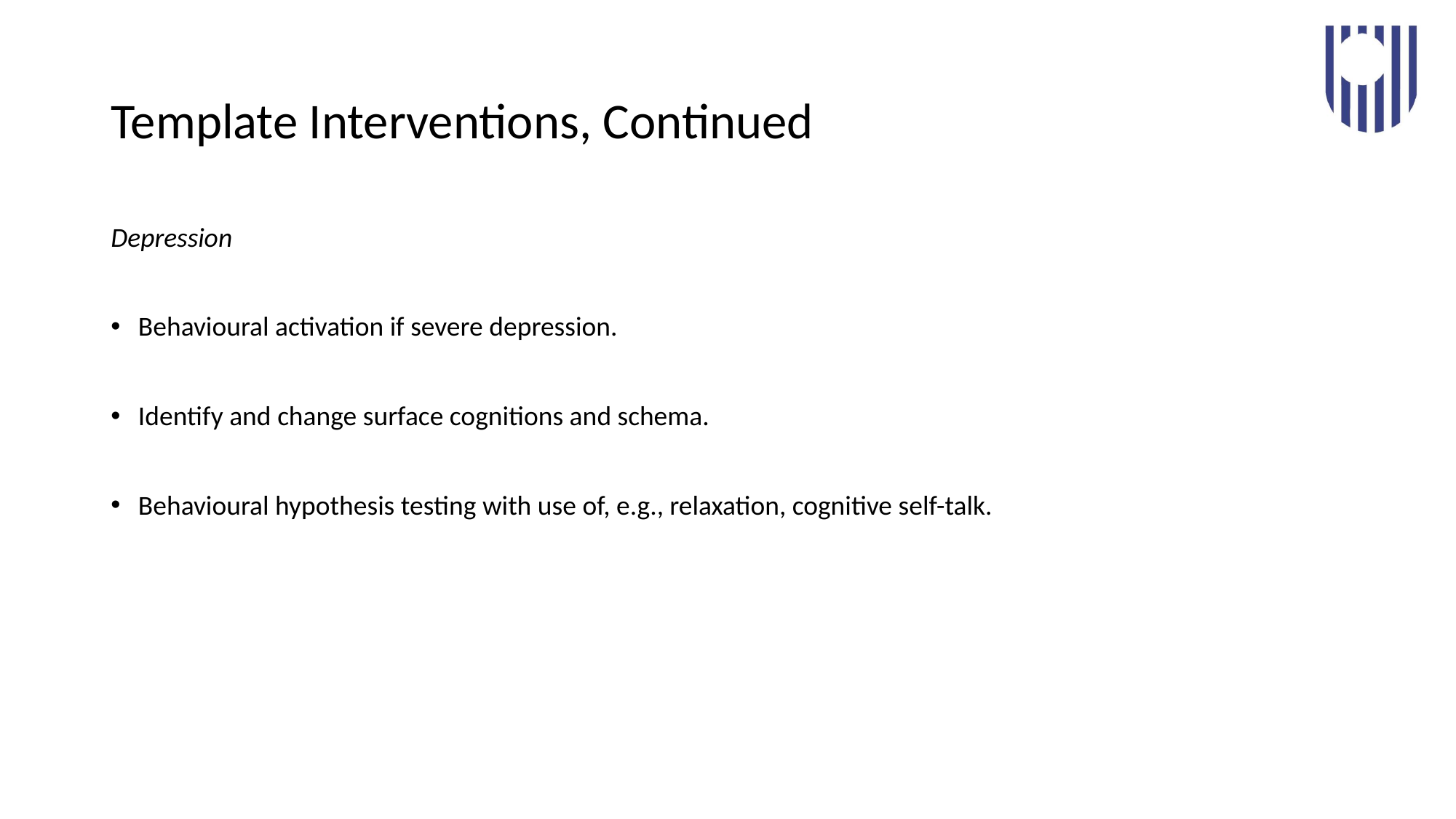

# Template Interventions, Continued
Depression

Behavioural activation if severe depression.

Identify and change surface cognitions and schema.

Behavioural hypothesis testing with use of, e.g., relaxation, cognitive self-talk.